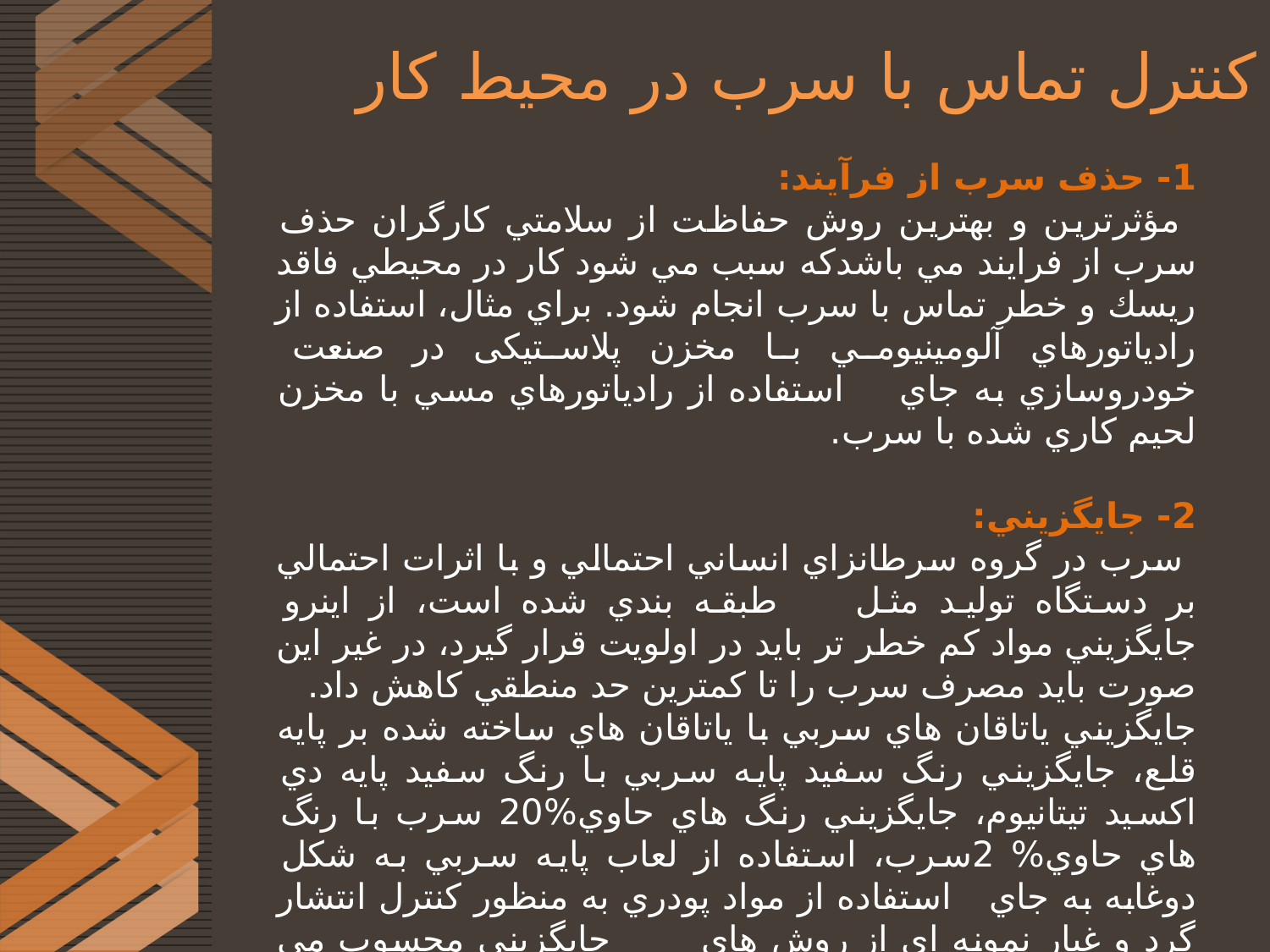

# کنترل تماس با سرب در محیط کار
1- حذف سرب از فرآیند:
 مؤثرترين و بهترين روش حفاظت از سلامتي كارگران حذف سرب از فرايند مي باشدكه سبب مي شود كار در محيطي فاقد ريسك و خطر تماس با سرب انجام شود. براي مثال، استفاده از رادياتورهاي آلومينيومي با مخزن پلاستیکی در صنعت خودروسازي به جاي    استفاده از رادياتورهاي مسي با مخزن لحيم كاري شده با سرب.

2- جايگزيني:
 سرب در گروه سرطانزاي انساني احتمالي و با اثرات احتمالي بر دستگاه توليد مثل    طبقه بندي شده است، از اينرو جايگزيني مواد كم خطر تر بايد در اولويت قرار گيرد، در غير اين صورت بايد مصرف سرب را تا كمترين حد منطقي كاهش داد.
جايگزيني ياتاقان هاي سربي با ياتاقان هاي ساخته شده بر پايه قلع، جايگزيني رنگ سفيد پايه سربي با رنگ سفيد پايه دي اكسيد تيتانيوم، جايگزيني رنگ هاي حاوي%20 سرب با رنگ هاي حاوي% 2سرب، استفاده از لعاب پايه سربي به شکل دوغابه به جاي   استفاده از مواد پودري به منظور كنترل انتشار گرد و غبار نمونه اي از روش هاي       جايگزيني محسوب مي شوند.
پيش از انجام جايگزيني با مراجعه به صفحات ايمني مواد، بايستي اطمينان حاصل شودكه  مواد جديد مشکلات بهداشتي جدي تري نسبت به سرب ايجاد نمي كنند.